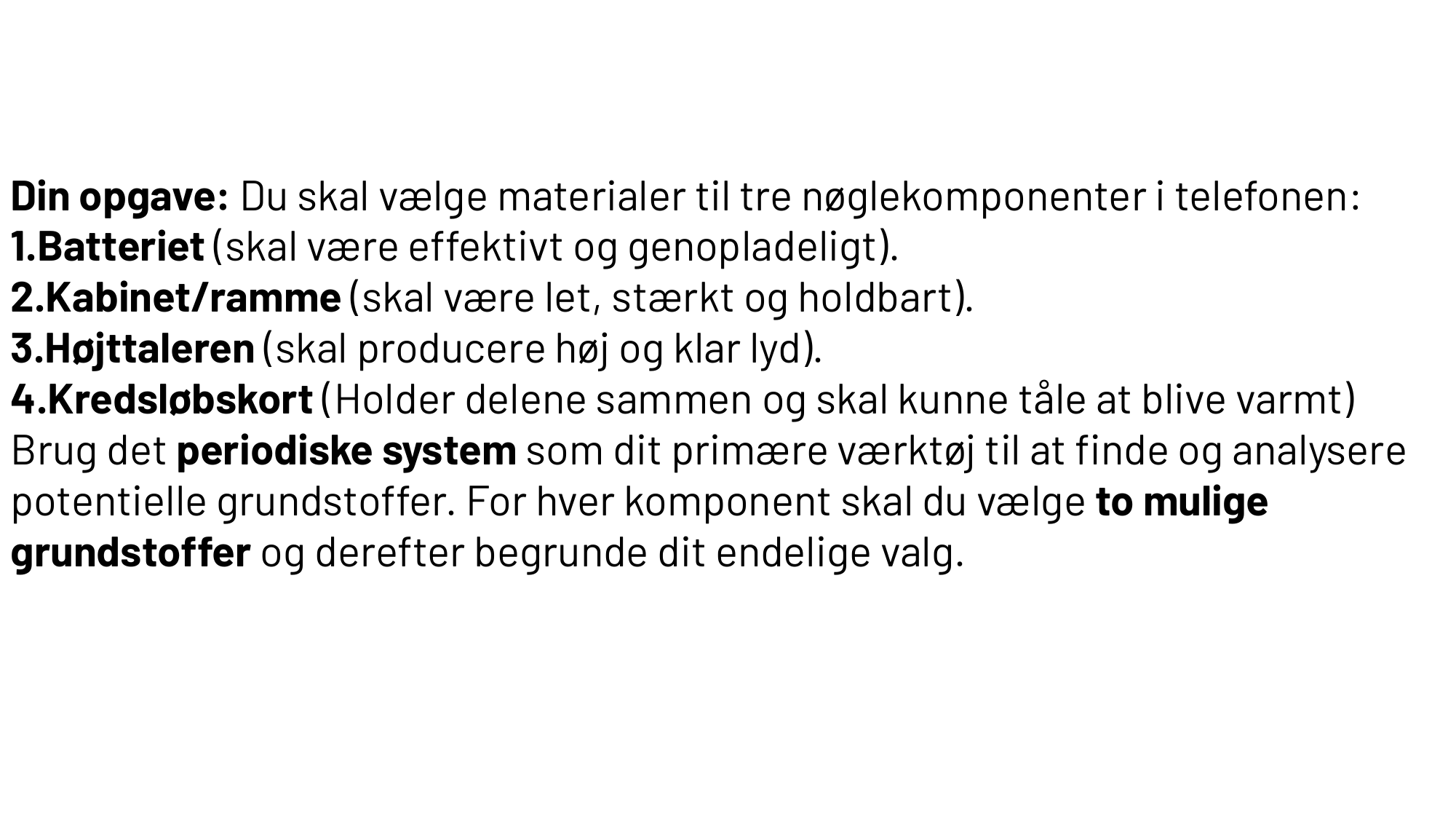

Din opgave: Du skal vælge materialer til tre nøglekomponenter i telefonen:
Batteriet (skal være effektivt og genopladeligt).
Kabinet/ramme (skal være let, stærkt og holdbart).
Højttaleren (skal producere høj og klar lyd).
Kredsløbskort (Holder delene sammen og skal kunne tåle at blive varmt)
Brug det periodiske system som dit primære værktøj til at finde og analysere potentielle grundstoffer. For hver komponent skal du vælge to mulige grundstoffer og derefter begrunde dit endelige valg.